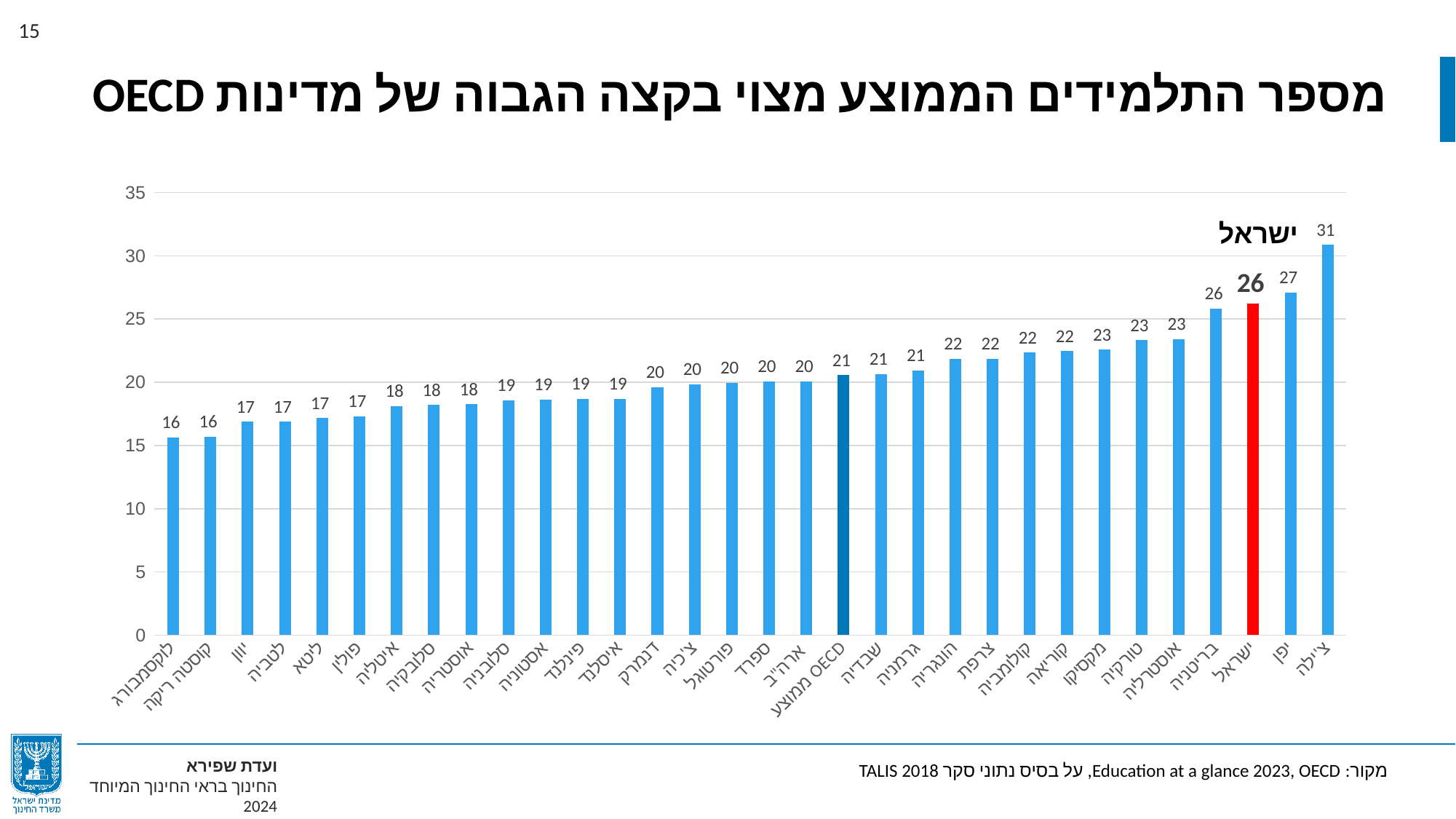

מספר התלמידים הממוצע מצוי בקצה הגבוה של מדינות OECD

### Chart

| Category | יסודי |
|---|---|
| לוקסמבורג | 15.649 |
| קוסטה ריקה | 15.711 |
| יוון | 16.881 |
| לטביה | 16.892 |
| ליטא | 17.167 |
| פולין | 17.31 |
| איטליה | 18.106 |
| סלובקיה | 18.207 |
| אוסטריה | 18.267 |
| סלובניה | 18.566 |
| אסטוניה | 18.638 |
| פינלנד | 18.693 |
| איסלנד | 18.702 |
| דנמרק | 19.593 |
| צ'כיה | 19.858 |
| פורטוגל | 19.954 |
| ספרד | 20.073 |
| ארה"ב  | 20.083 |
| ממוצע OECD | 20.573 |
| שבדיה | 20.648 |
| גרמניה | 20.941 |
| הונגריה | 21.848 |
| צרפת | 21.855 |
| קולומביה | 22.338 |
| קוריאה | 22.452 |
| מקסיקו | 22.57 |
| טורקיה | 23.34 |
| אוסטרליה | 23.411 |
| בריטניה | 25.817 |
| ישראל | 26.212 |
| יפן | 27.116 |
| צ'ילה | 30.875 |
מקור: Education at a glance 2023, OECD, על בסיס נתוני סקר TALIS 2018